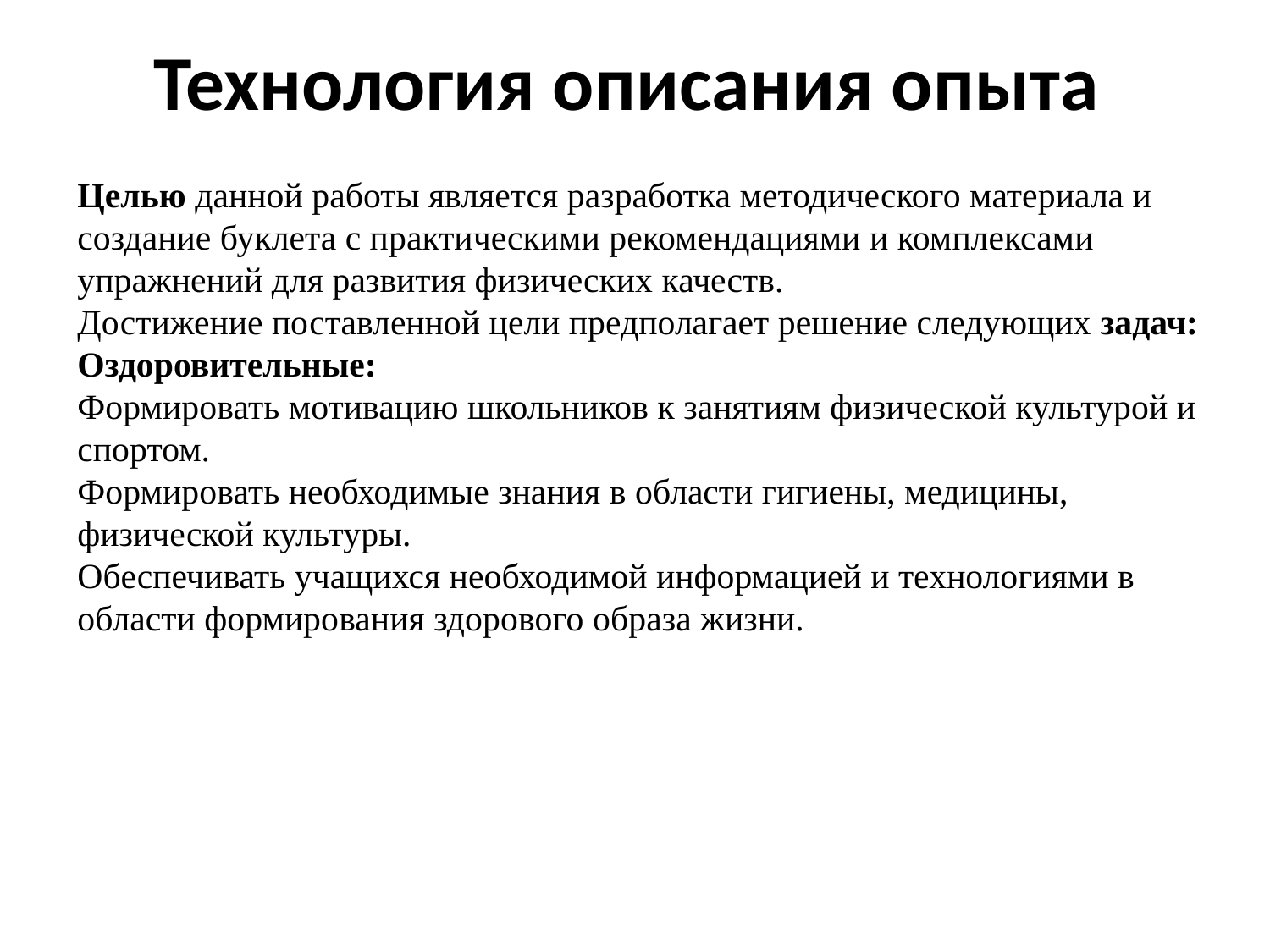

# Технология описания опыта
Целью данной работы является разработка методического материала и создание буклета с практическими рекомендациями и комплексами упражнений для развития физических качеств.
Достижение поставленной цели предполагает решение следующих задач:
Оздоровительные:
Формировать мотивацию школьников к занятиям физической культурой и спортом.
Формировать необходимые знания в области гигиены, медицины, физической культуры.
Обеспечивать учащихся необходимой информацией и технологиями в области формирования здорового образа жизни.